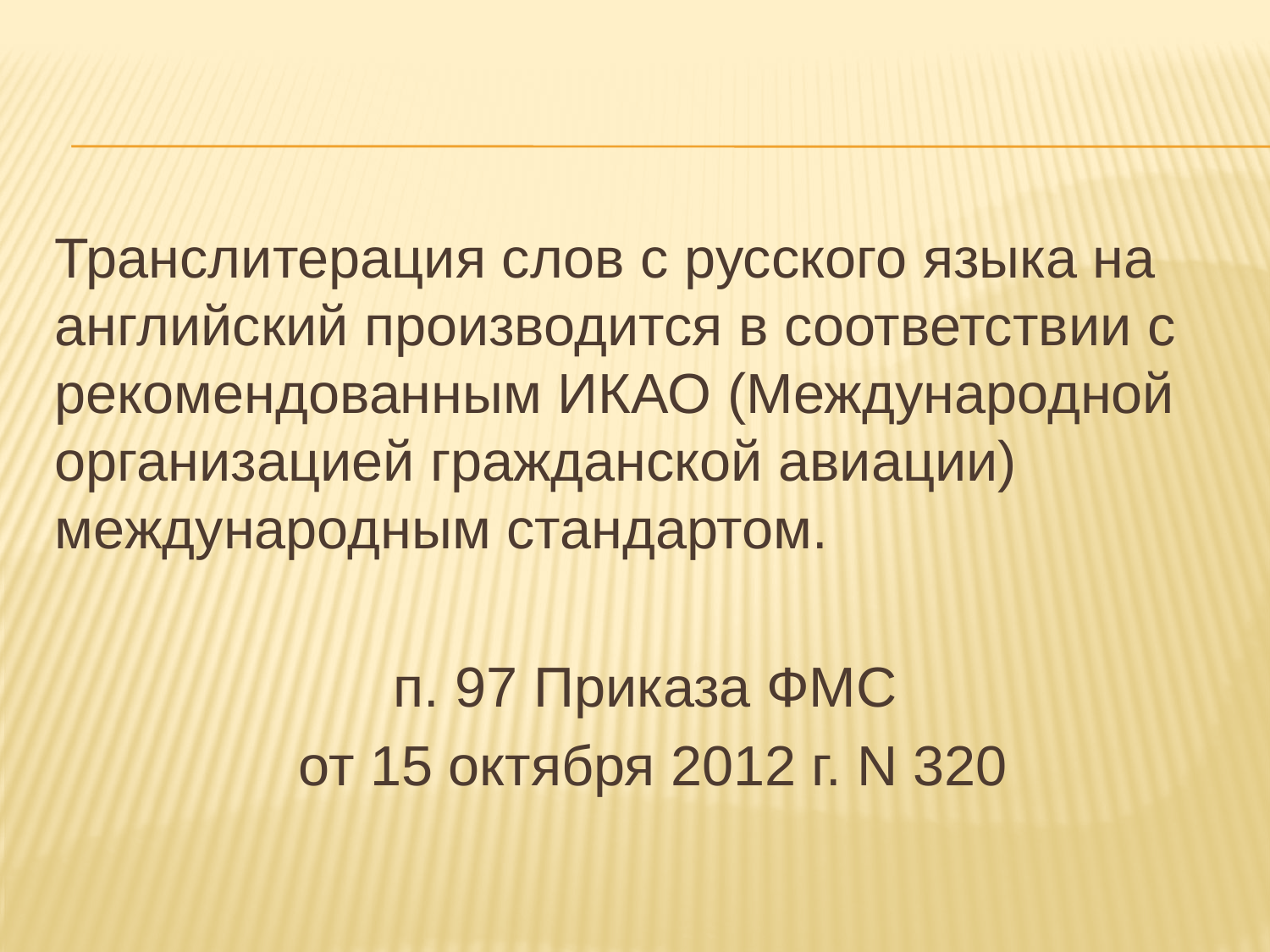

Транслитерация слов с русского языка на английский производится в соответствии с рекомендованным ИКАО (Международной организацией гражданской авиации) международным стандартом.

п. 97 Приказа ФМС
 от 15 октября 2012 г. N 320